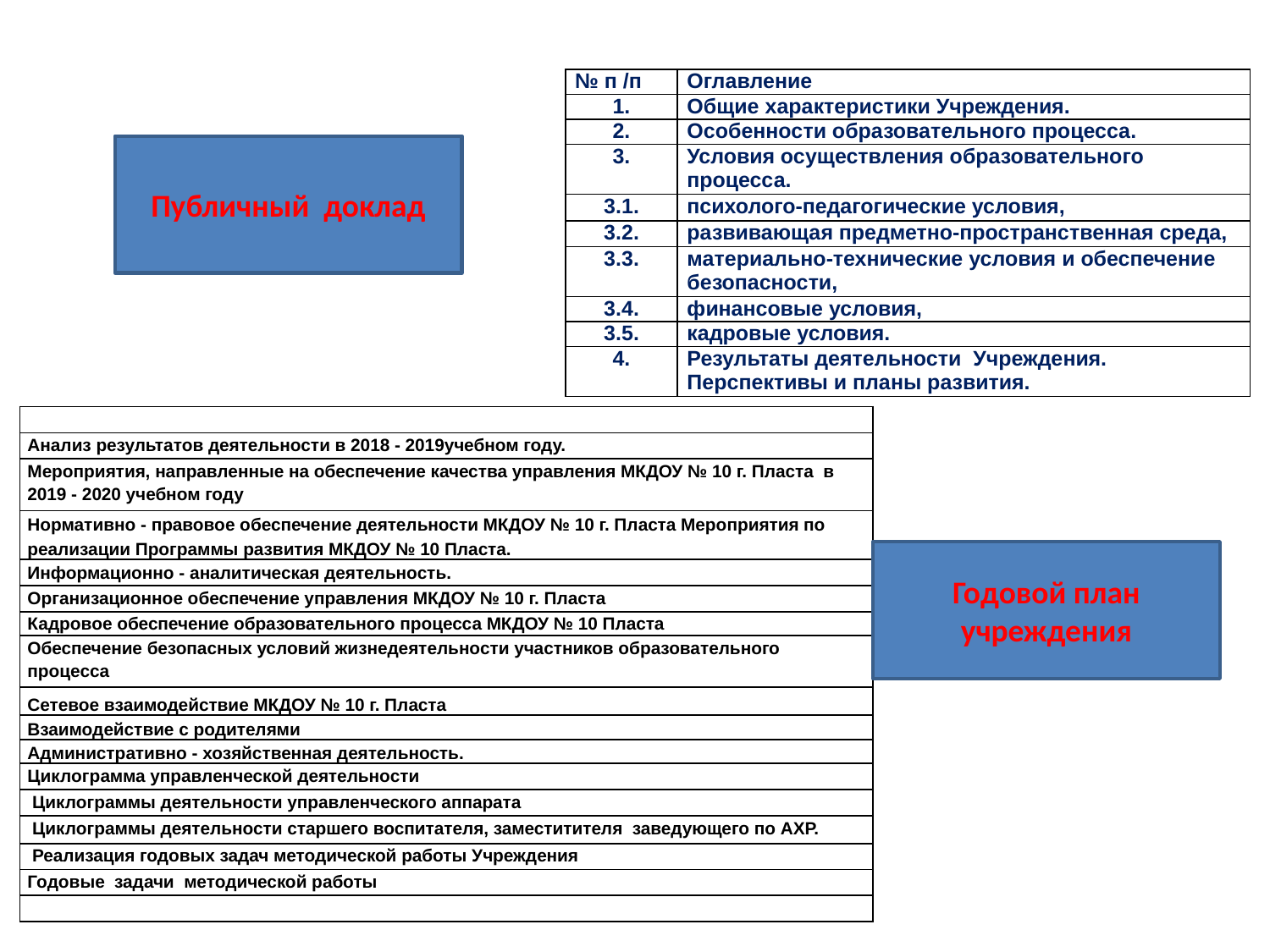

| № п /п | Оглавление |
| --- | --- |
| 1. | Общие характеристики Учреждения. |
| 2. | Особенности образовательного процесса. |
| 3. | Условия осуществления образовательного процесса. |
| 3.1. | психолого-педагогические условия, |
| 3.2. | развивающая предметно-пространственная среда, |
| 3.3. | материально-технические условия и обеспечение безопасности, |
| 3.4. | финансовые условия, |
| 3.5. | кадровые условия. |
| 4. | Результаты деятельности Учреждения. Перспективы и планы развития. |
Публичный  доклад
|  |
| --- |
| Анализ результатов деятельности в 2018 - 2019учебном году. |
| Мероприятия, направленные на обеспечение качества управления МКДОУ № 10 г. Пласта в 2019 - 2020 учебном году |
| Нормативно - правовое обеспечение деятельности МКДОУ № 10 г. Пласта Мероприятия по реализации Программы развития МКДОУ № 10 Пласта. |
| Информационно - аналитическая деятельность. |
| Организационное обеспечение управления МКДОУ № 10 г. Пласта |
| Кадровое обеспечение образовательного процесса МКДОУ № 10 Пласта |
| Обеспечение безопасных условий жизнедеятельности участников образовательного процесса |
| Сетевое взаимодействие МКДОУ № 10 г. Пласта |
| Взаимодействие с родителями |
| Административно - хозяйственная деятельность. |
| Циклограмма управленческой деятельности |
| Циклограммы деятельности управленческого аппарата |
| Циклограммы деятельности старшего воспитателя, заместитителя заведующего по АХР. |
| Реализация годовых задач методической работы Учреждения |
| Годовые задачи методической работы |
|  |

Годовой план учреждения